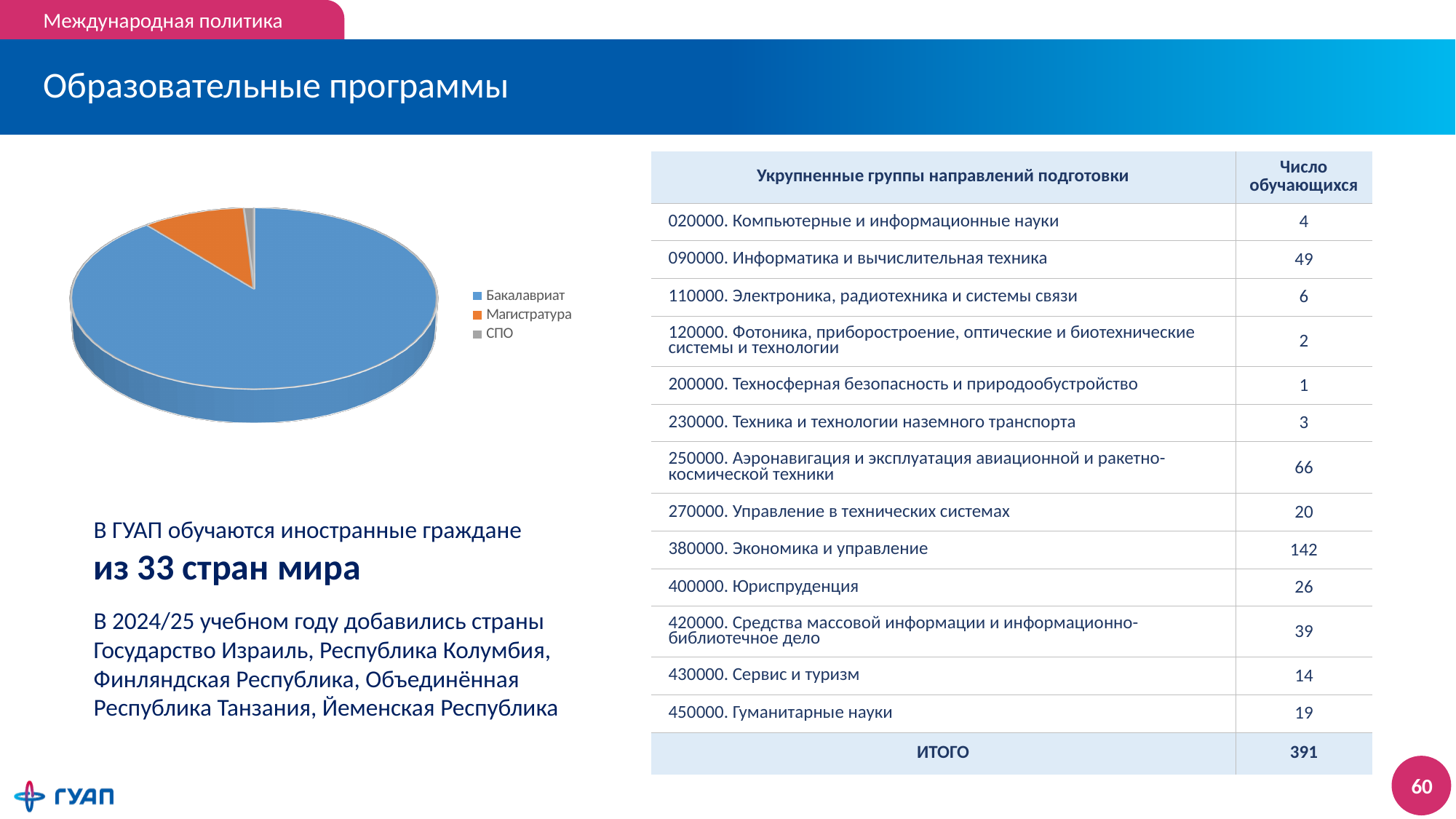

Международная политика
# Образовательные программы

[unsupported chart]

| Укрупненные группы направлений подготовки | Число обучающихся |
| --- | --- |
| 020000. Компьютерные и информационные науки | 4 |
| 090000. Информатика и вычислительная техника | 49 |
| 110000. Электроника, радиотехника и системы связи | 6 |
| 120000. Фотоника, приборостроение, оптические и биотехнические системы и технологии | 2 |
| 200000. Техносферная безопасность и природообустройство | 1 |
| 230000. Техника и технологии наземного транспорта | 3 |
| 250000. Аэронавигация и эксплуатация авиационной и ракетно-космической техники | 66 |
| 270000. Управление в технических системах | 20 |
| 380000. Экономика и управление | 142 |
| 400000. Юриспруденция | 26 |
| 420000. Средства массовой информации и информационно-библиотечное дело | 39 |
| 430000. Сервис и туризм | 14 |
| 450000. Гуманитарные науки | 19 |
| ИТОГО | 391 |
В ГУАП обучаются иностранные граждане
из 33 стран мира
В 2024/25 учебном году добавились страны Государство Израиль, Республика Колумбия, Финляндская Республика, Объединённая Республика Танзания, Йеменская Республика